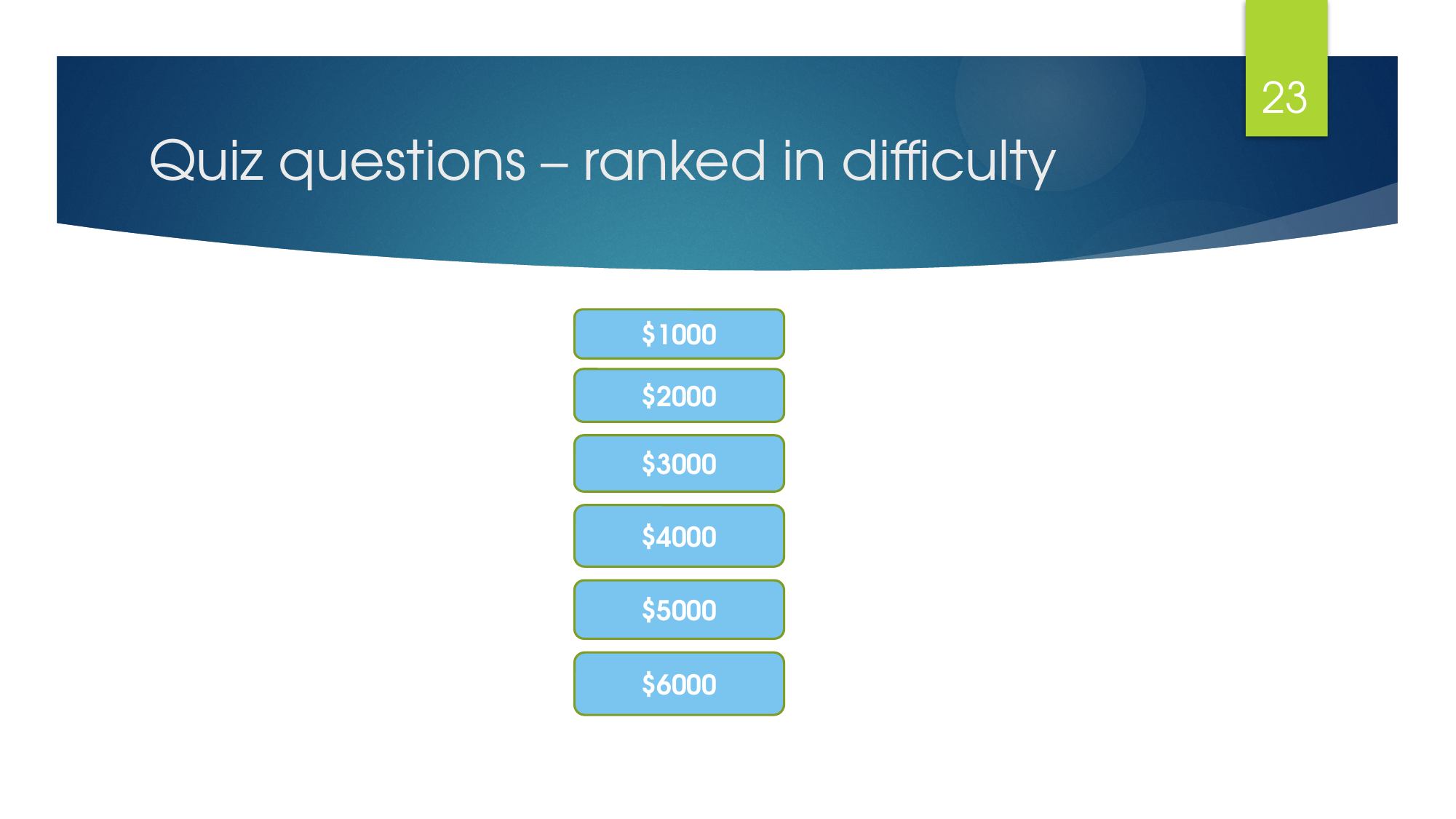

23
# Quiz questions – ranked in difficulty
$1000
$2000
$3000
$4000
$5000
$6000